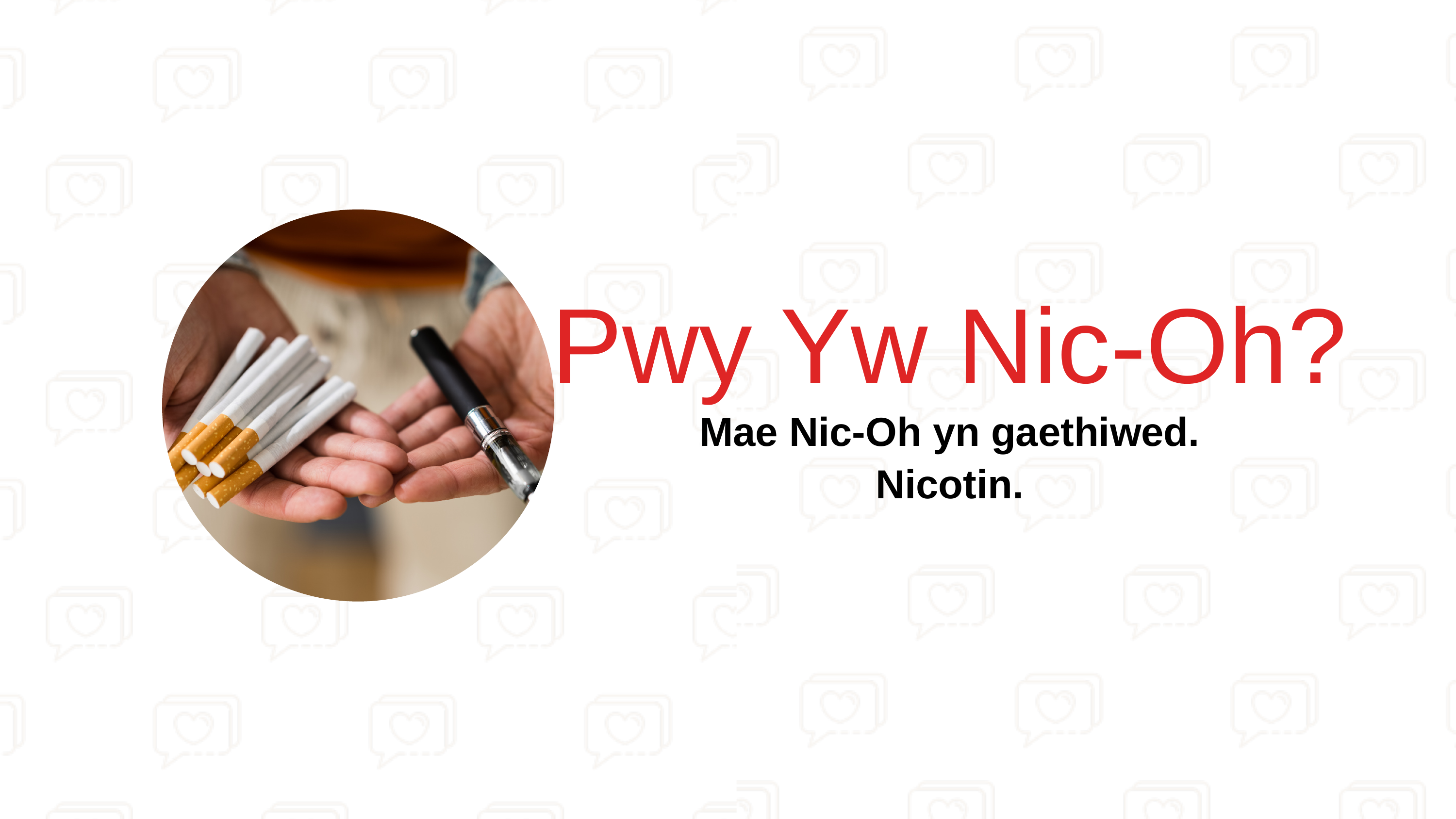

Pwy Yw Nic-Oh?
Mae Nic-Oh yn gaethiwed. Nicotin.